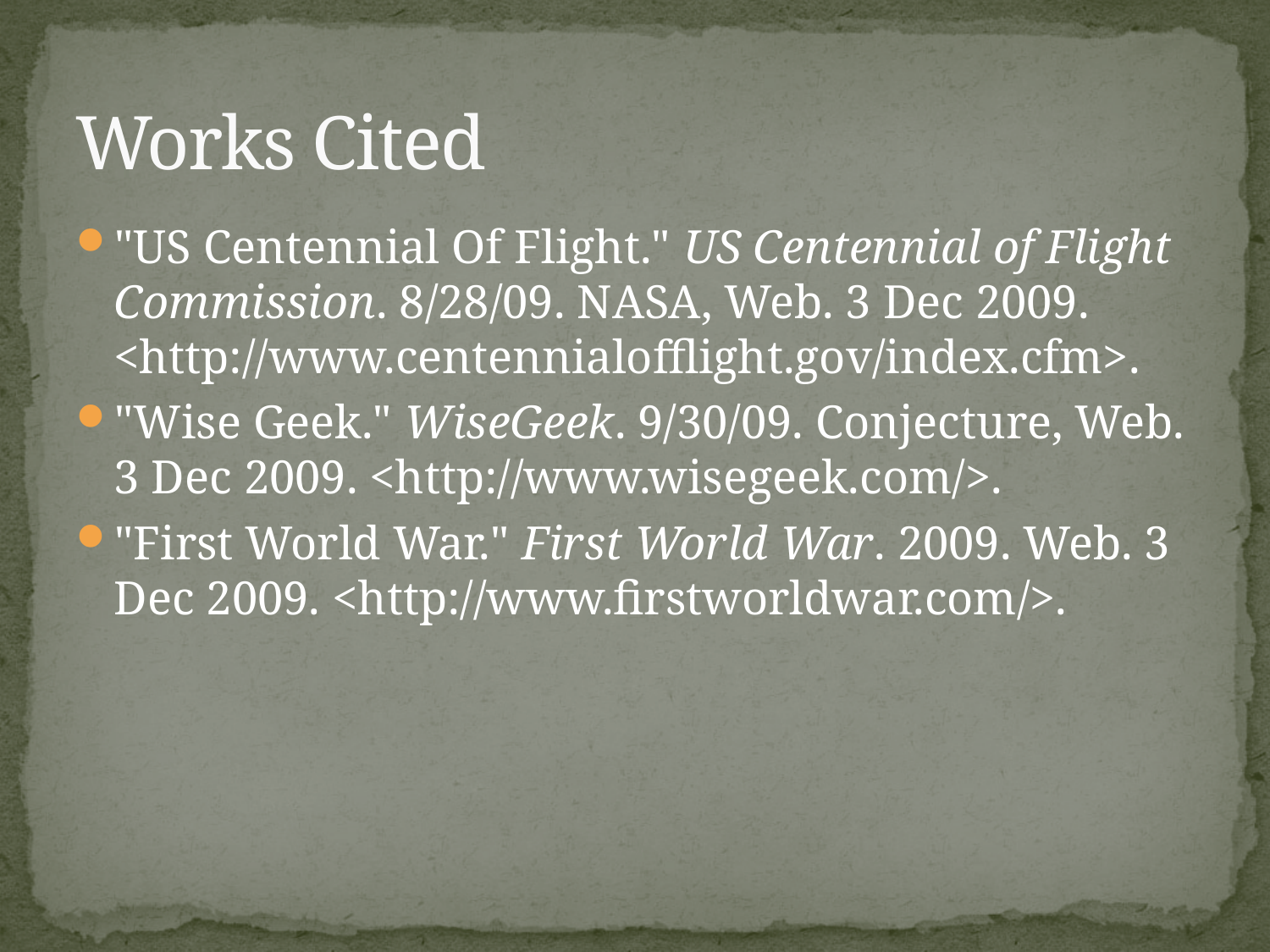

# Works Cited
"US Centennial Of Flight." US Centennial of Flight Commission. 8/28/09. NASA, Web. 3 Dec 2009. <http://www.centennialofflight.gov/index.cfm>.
"Wise Geek." WiseGeek. 9/30/09. Conjecture, Web. 3 Dec 2009. <http://www.wisegeek.com/>.
"First World War." First World War. 2009. Web. 3 Dec 2009. <http://www.firstworldwar.com/>.